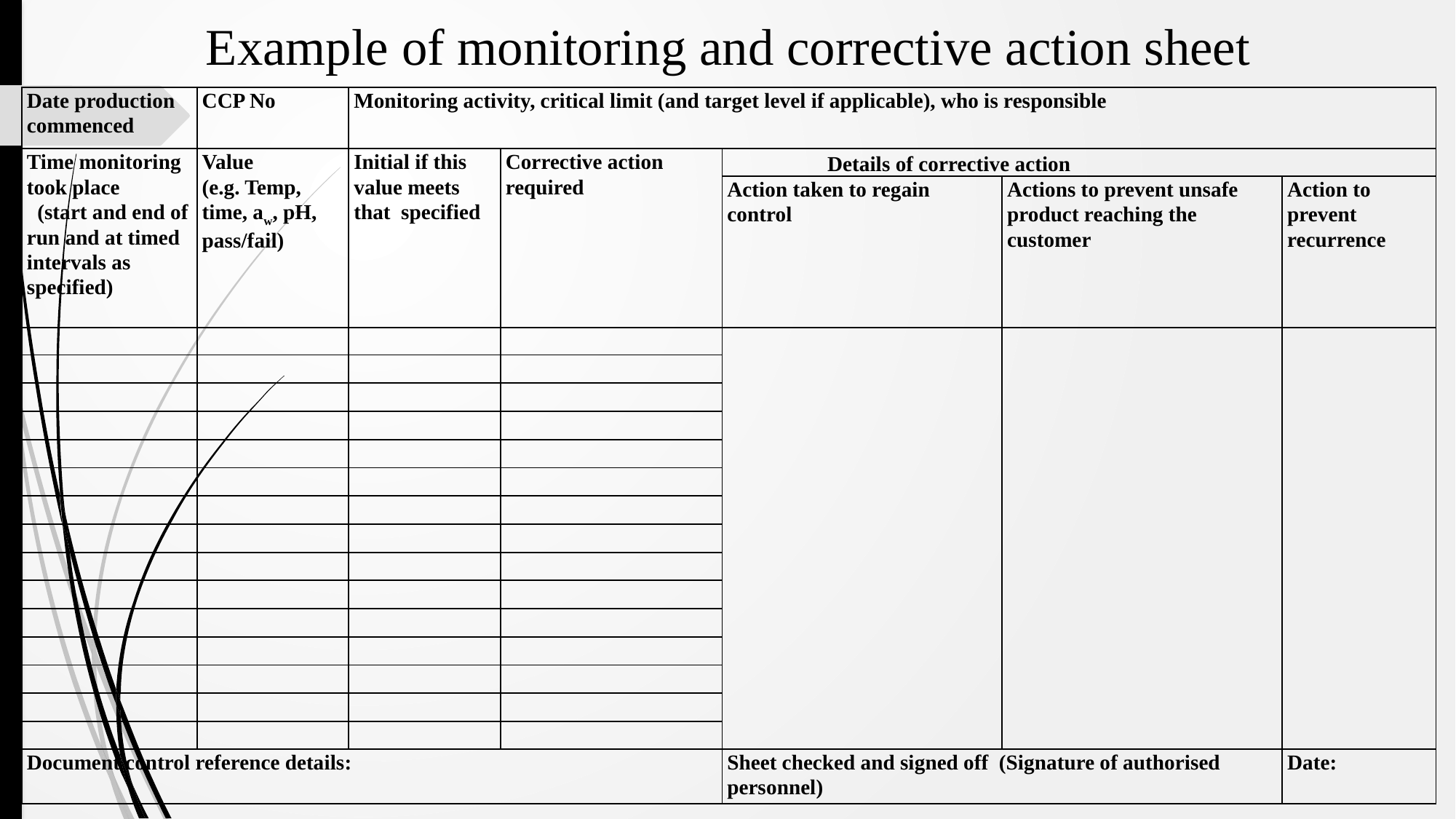

# Example of monitoring and corrective action sheet
| Date production commenced | CCP No | Monitoring activity, critical limit (and target level if applicable), who is responsible |  |  |  |  |
| --- | --- | --- | --- | --- | --- | --- |
| Time monitoring took place (start and end of run and at timed intervals as specified) | Value (e.g. Temp, time, aw, pH, pass/fail) | Initial if this value meets that specified | Corrective action required | Details of corrective action |  |  |
|  |  |  |  | Action taken to regain control | Actions to prevent unsafe product reaching the customer | Action to prevent recurrence |
|  |  |  |  |  |  |  |
|  |  |  |  |  |  |  |
|  |  |  |  |  |  |  |
|  |  |  |  |  |  |  |
|  |  |  |  |  |  |  |
|  |  |  |  |  |  |  |
|  |  |  |  |  |  |  |
|  |  |  |  |  |  |  |
|  |  |  |  |  |  |  |
|  |  |  |  |  |  |  |
|  |  |  |  |  |  |  |
|  |  |  |  |  |  |  |
|  |  |  |  |  |  |  |
|  |  |  |  |  |  |  |
|  |  |  |  |  |  |  |
| Document control reference details: |  |  |  | Sheet checked and signed off (Signature of authorised personnel) |  | Date: |